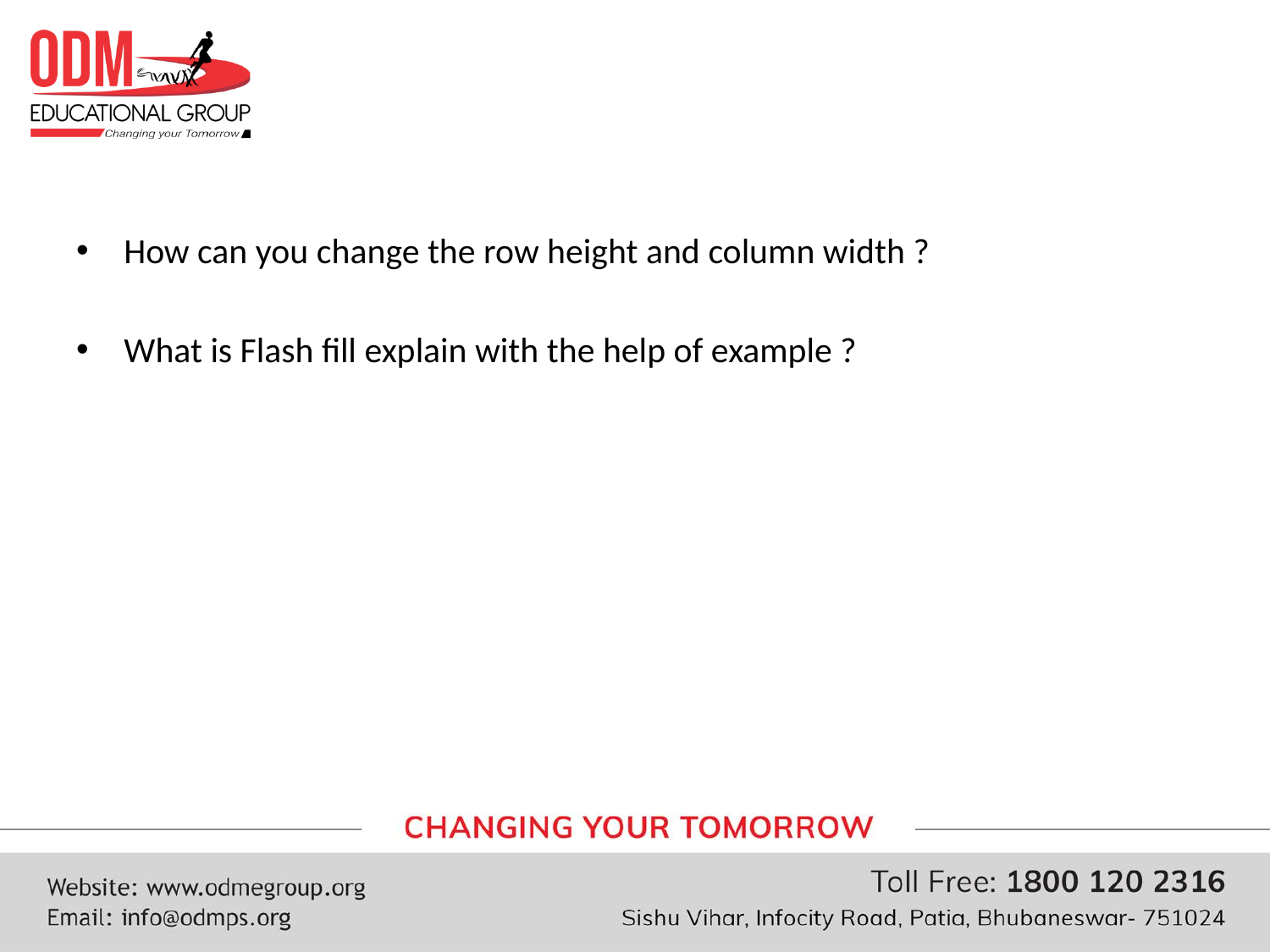

#
How can you change the row height and column width ?

What is Flash fill explain with the help of example ?